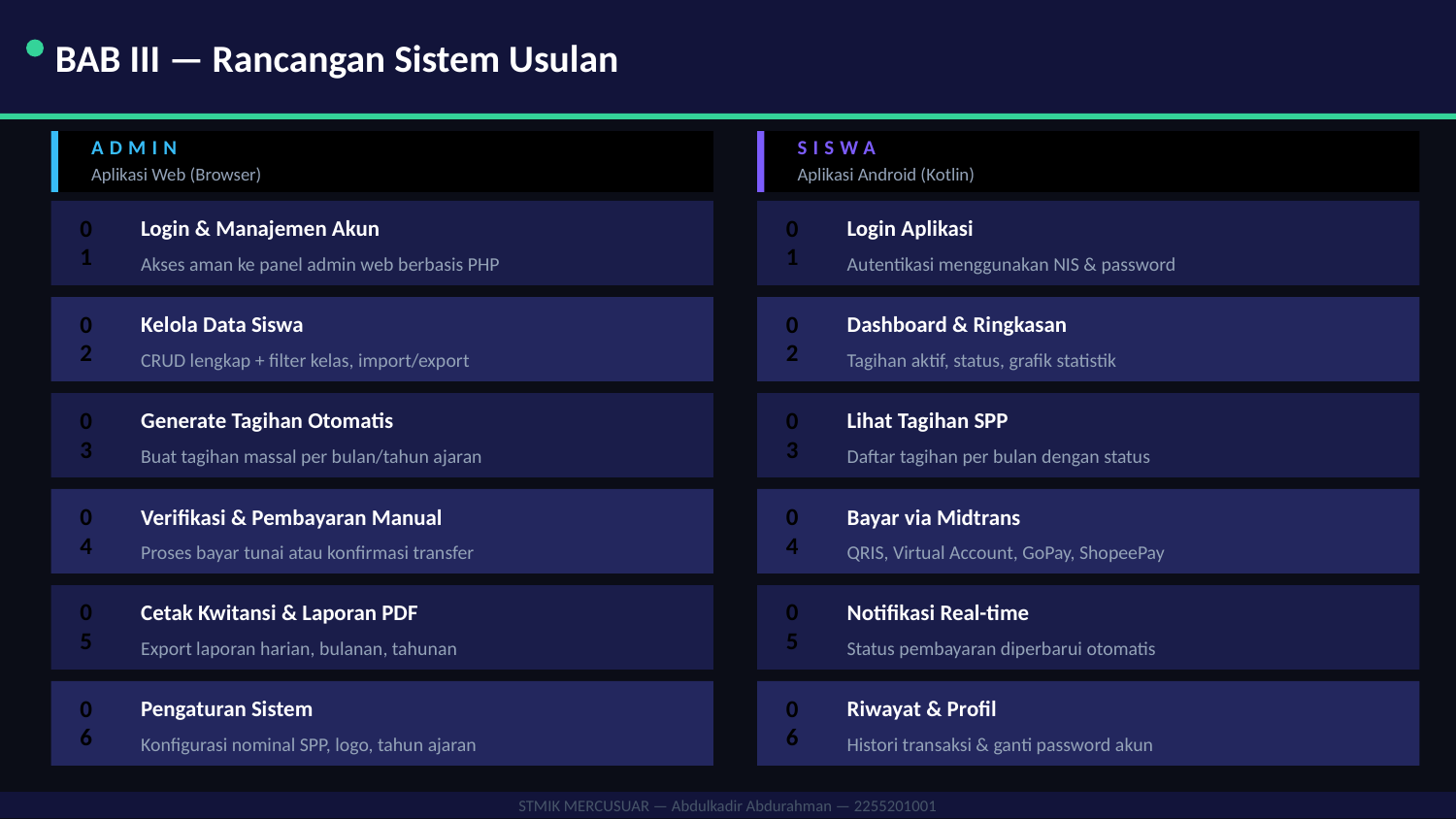

BAB III — Rancangan Sistem Usulan

ADMIN
SISWA
Aplikasi Web (Browser)
Aplikasi Android (Kotlin)

Login & Manajemen Akun
Login Aplikasi
01
01
Akses aman ke panel admin web berbasis PHP
Autentikasi menggunakan NIS & password

Kelola Data Siswa
Dashboard & Ringkasan
02
02
CRUD lengkap + filter kelas, import/export
Tagihan aktif, status, grafik statistik

Generate Tagihan Otomatis
Lihat Tagihan SPP
03
03
Buat tagihan massal per bulan/tahun ajaran
Daftar tagihan per bulan dengan status

Verifikasi & Pembayaran Manual
Bayar via Midtrans
04
04
Proses bayar tunai atau konfirmasi transfer
QRIS, Virtual Account, GoPay, ShopeePay

Cetak Kwitansi & Laporan PDF
Notifikasi Real-time
05
05
Export laporan harian, bulanan, tahunan
Status pembayaran diperbarui otomatis

Pengaturan Sistem
Riwayat & Profil
06
06
Konfigurasi nominal SPP, logo, tahun ajaran
Histori transaksi & ganti password akun

STMIK MERCUSUAR — Abdulkadir Abdurahman — 2255201001